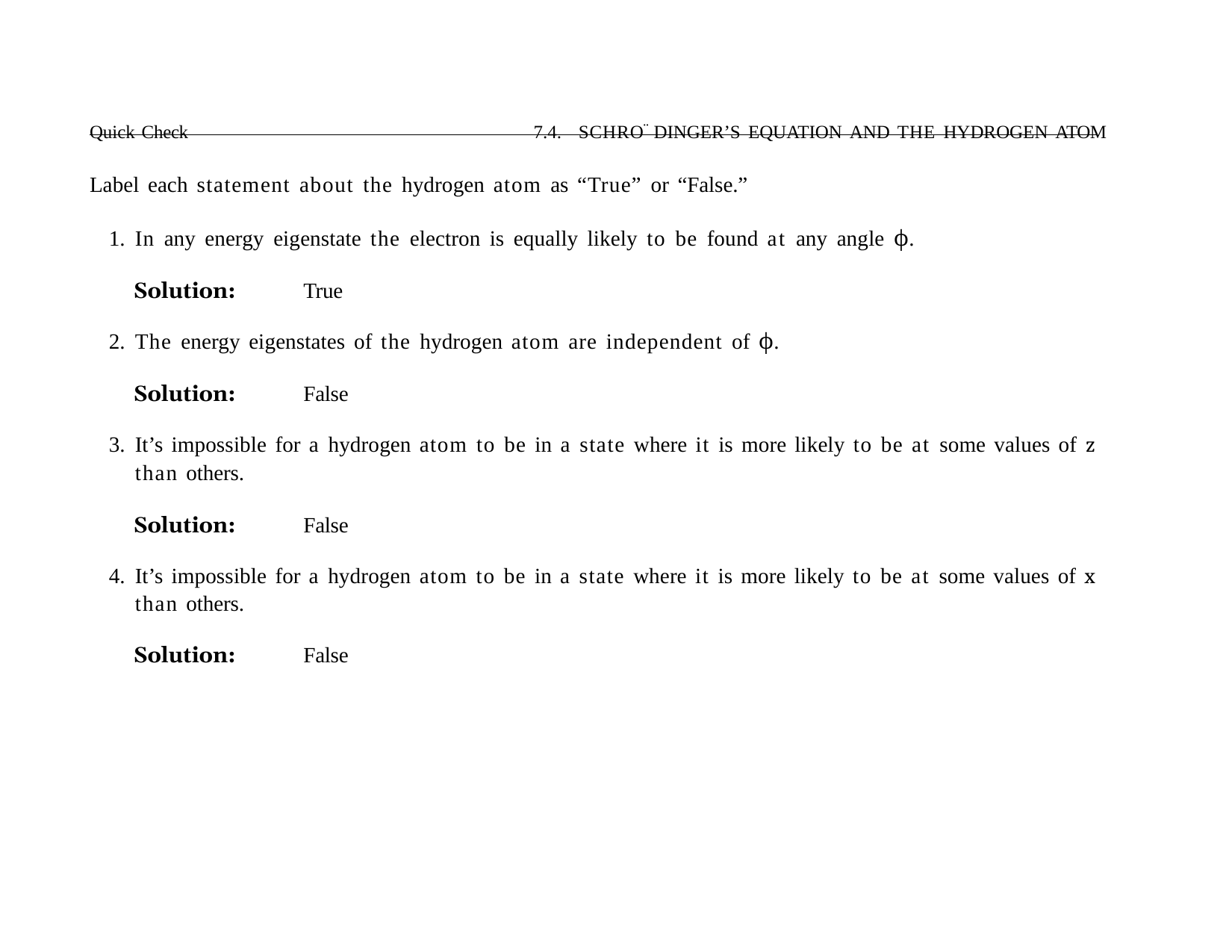

Quick Check	7.4.  SCHRO¨ DINGER’S EQUATION AND THE HYDROGEN ATOM

Label each statement about the hydrogen atom as “True” or “False.”

In any energy eigenstate the electron is equally likely to be found at any angle ϕ.

Solution:	True
The energy eigenstates of the hydrogen atom are independent of ϕ.

Solution:	False
It’s impossible for a hydrogen atom to be in a state where it is more likely to be at some values of z
than others.

Solution:	False
It’s impossible for a hydrogen atom to be in a state where it is more likely to be at some values of x
than others.
Solution:	False